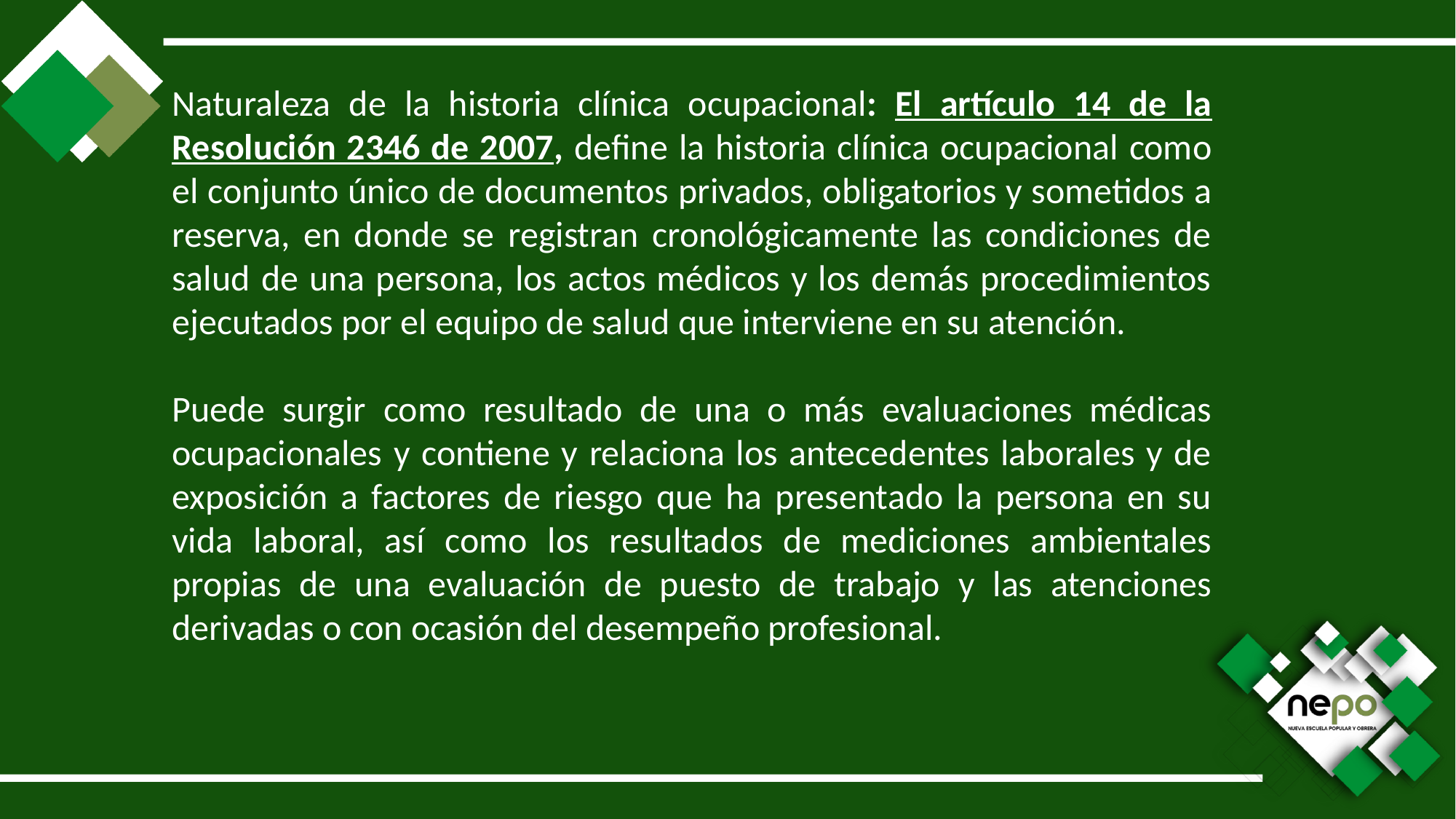

Naturaleza de la historia clínica ocupacional: El artículo 14 de la Resolución 2346 de 2007, define la historia clínica ocupacional como el conjunto único de documentos privados, obligatorios y sometidos a reserva, en donde se registran cronológicamente las condiciones de salud de una persona, los actos médicos y los demás procedimientos ejecutados por el equipo de salud que interviene en su atención.

Puede surgir como resultado de una o más evaluaciones médicas ocupacionales y contiene y relaciona los antecedentes laborales y de exposición a factores de riesgo que ha presentado la persona en su vida laboral, así como los resultados de mediciones ambientales propias de una evaluación de puesto de trabajo y las atenciones derivadas o con ocasión del desempeño profesional.